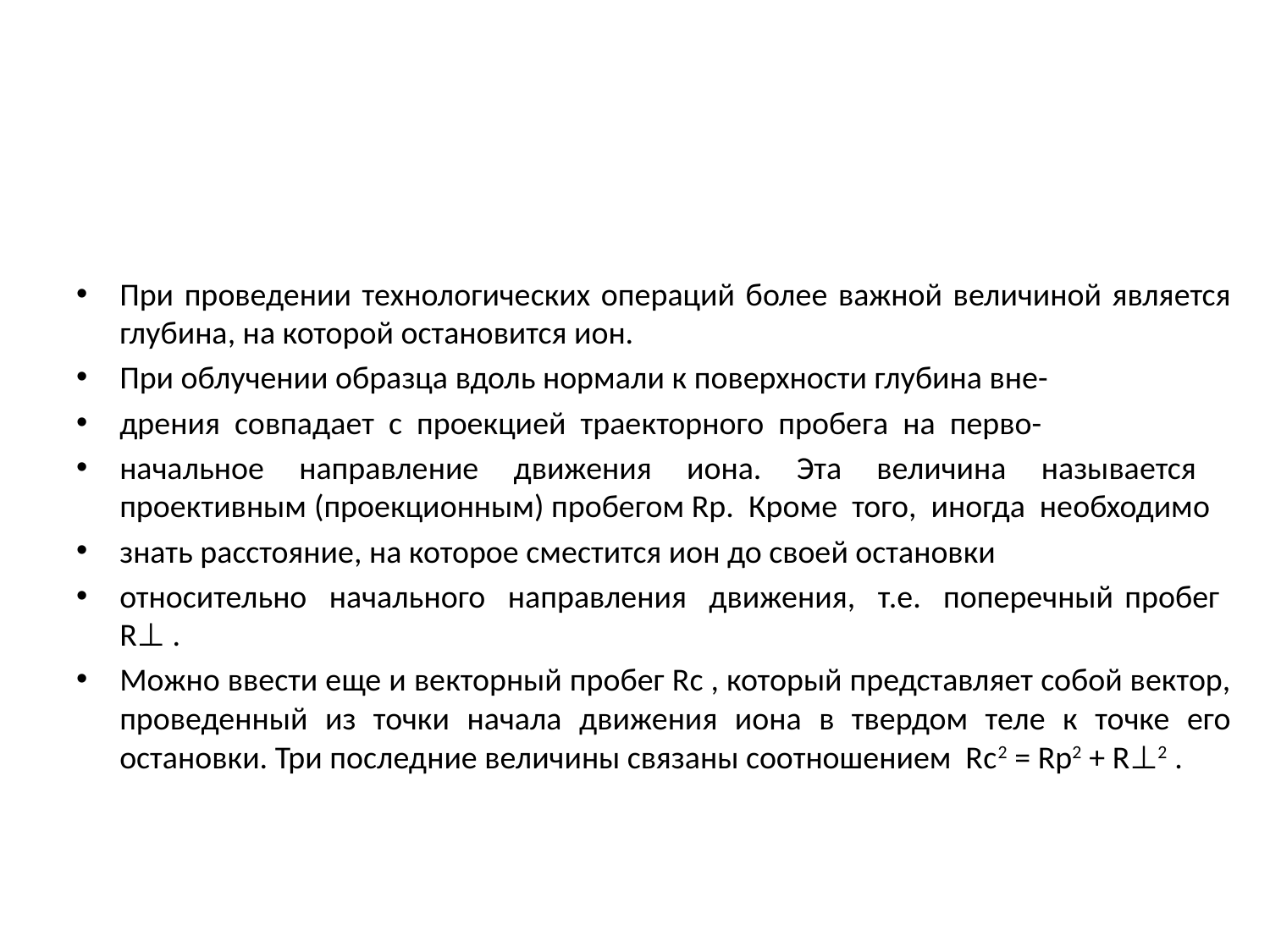

При проведении технологических операций более важной величиной является глубина, на которой остановится ион.
При облучении образца вдоль нормали к поверхности глубина вне-
дрения  совпадает  с  проекцией  траекторного  пробега  на  перво-
начальное направление движения иона. Эта величина называется  проективным (проекционным) пробегом Rp.  Кроме  того,  иногда  необходимо
знать расстояние, на которое сместится ион до своей остановки
относительно  начального  направления  движения,  т.е.  поперечный пробег  R⊥ .
Можно ввести еще и векторный пробег Rc , который представляет собой вектор, проведенный из точки начала движения иона в твердом теле к точке его остановки. Три последние величины связаны соотношением  Rc2 = Rp2 + R⊥2 .